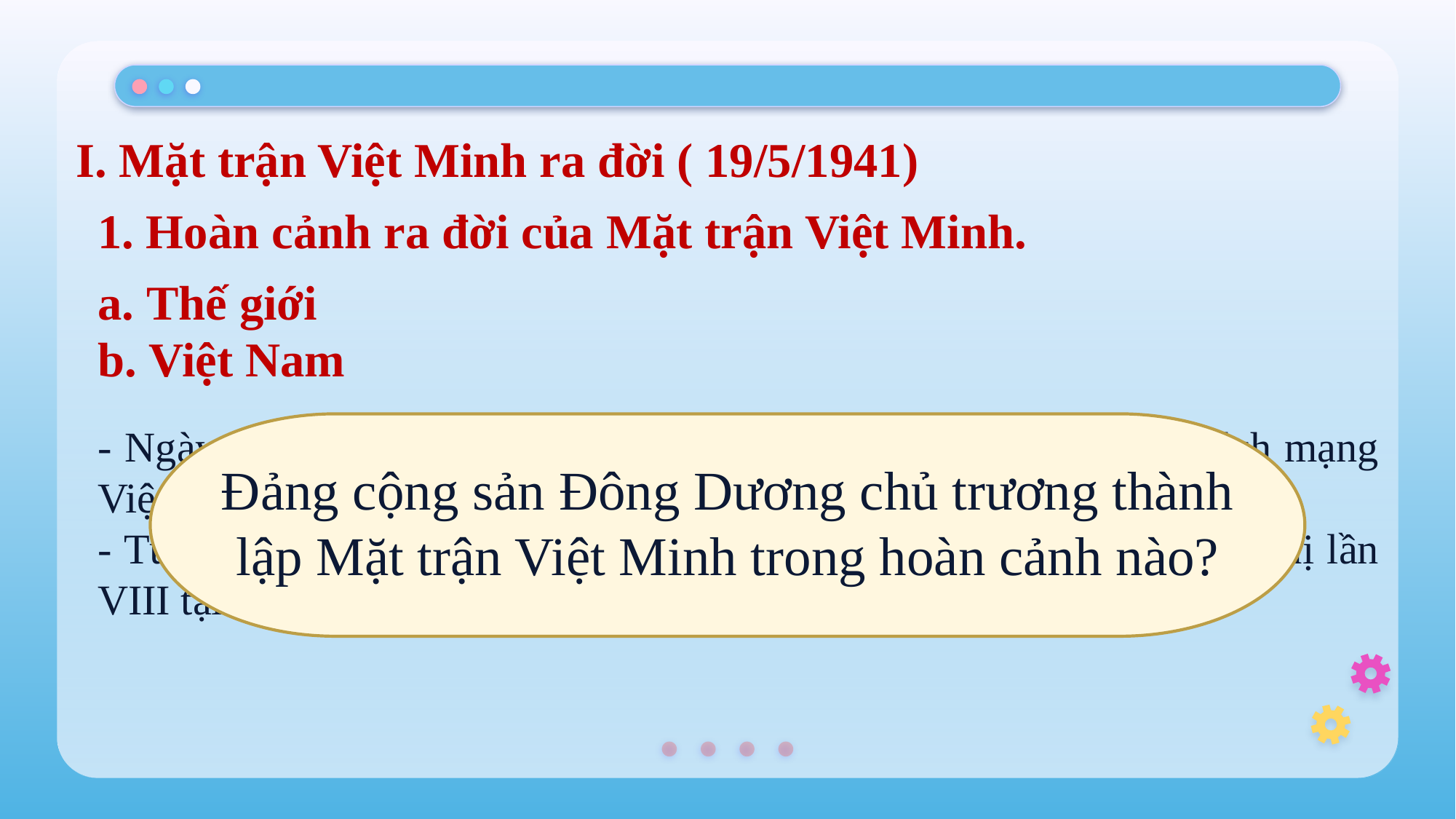

I. Mặt trận Việt Minh ra đời ( 19/5/1941)
1. Hoàn cảnh ra đời của Mặt trận Việt Minh.
a. Thế giới
b. Việt Nam
- Ngày 28/1/1941 Nguyễn Ái Quốc về nước trực tiếp lãnh đạo cách mạng Việt Nam
- Từ 10 -19/5/1941 Ban chấp hành trung ương Đảng triệu tập hội nghị lần VIII tại Pác Bó ( Hà Quảng – Cao Bằng).

Đảng cộng sản Đông Dương chủ trương thành lập Mặt trận Việt Minh trong hoàn cảnh nào?